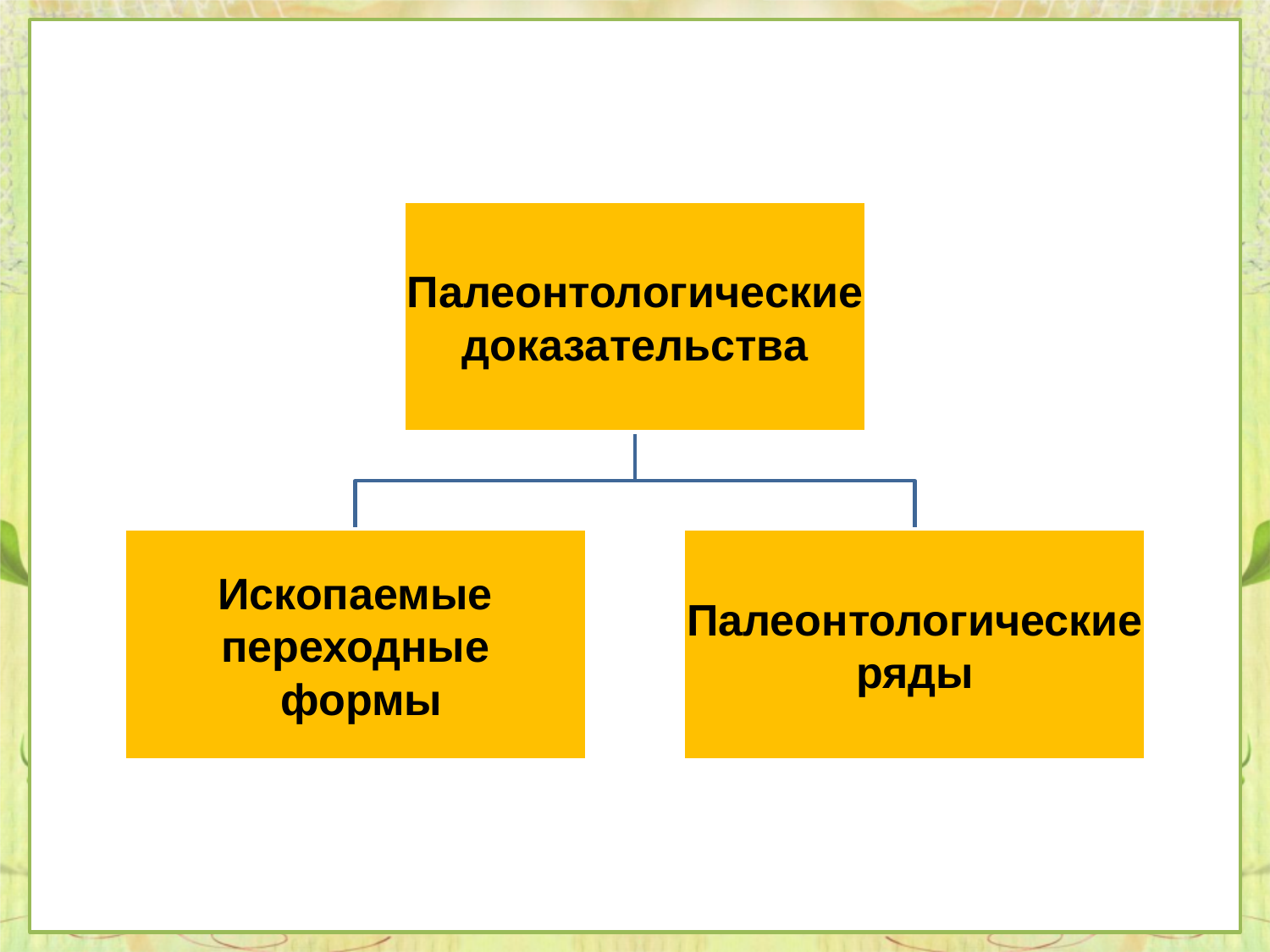

Палеонтологические
доказательства
Ископаемые
переходные
 формы
Палеонтологические
ряды